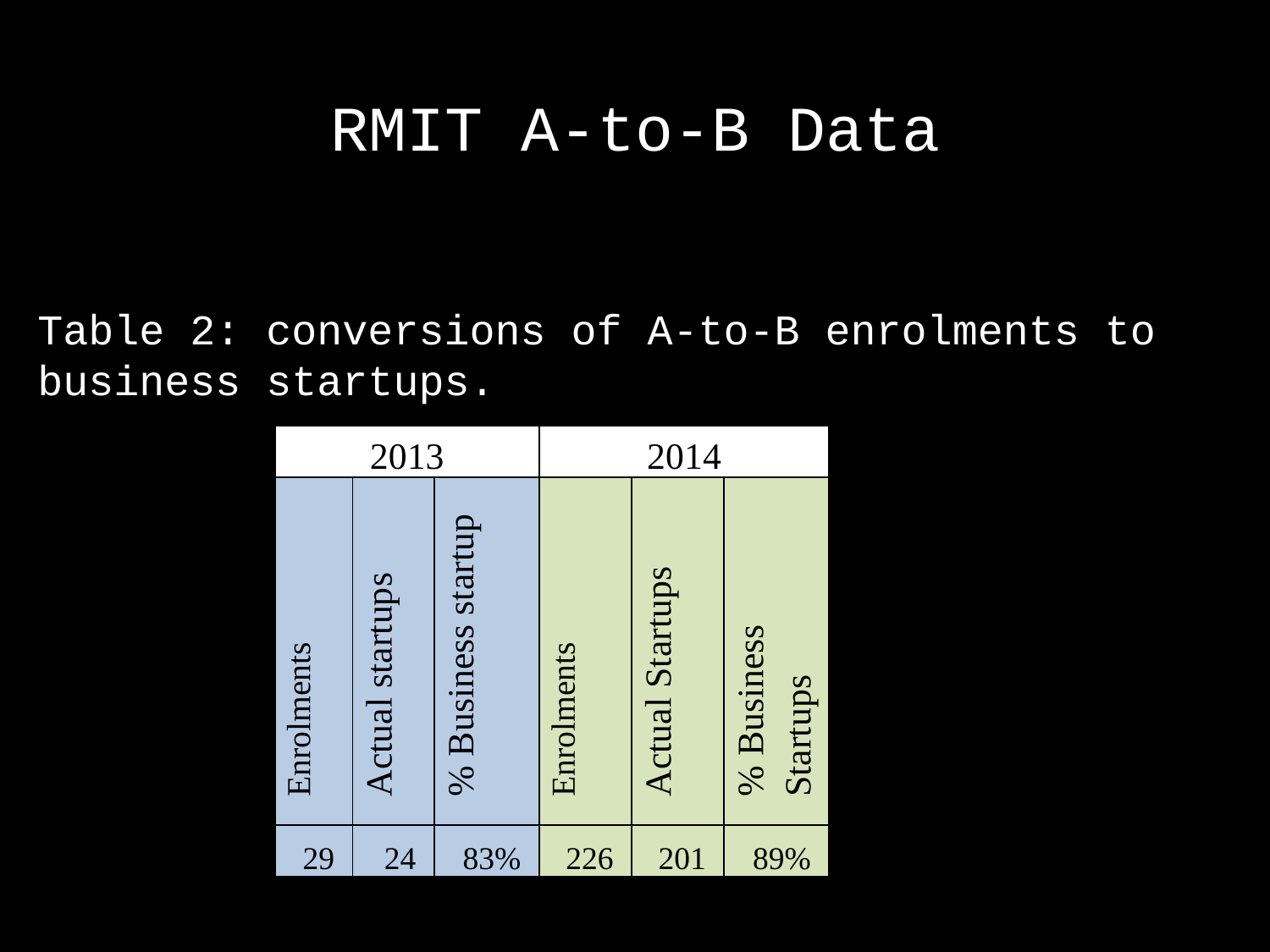

# RMIT A-to-B Data
Table 2: conversions of A-to-B enrolments to business startups.
| 2013 |  |  | 2014 |  |  |
| --- | --- | --- | --- | --- | --- |
| Enrolments | Actual startups | % Business startup | Enrolments | Actual Startups | % Business Startups |
| 29 | 24 | 83% | 226 | 201 | 89% |